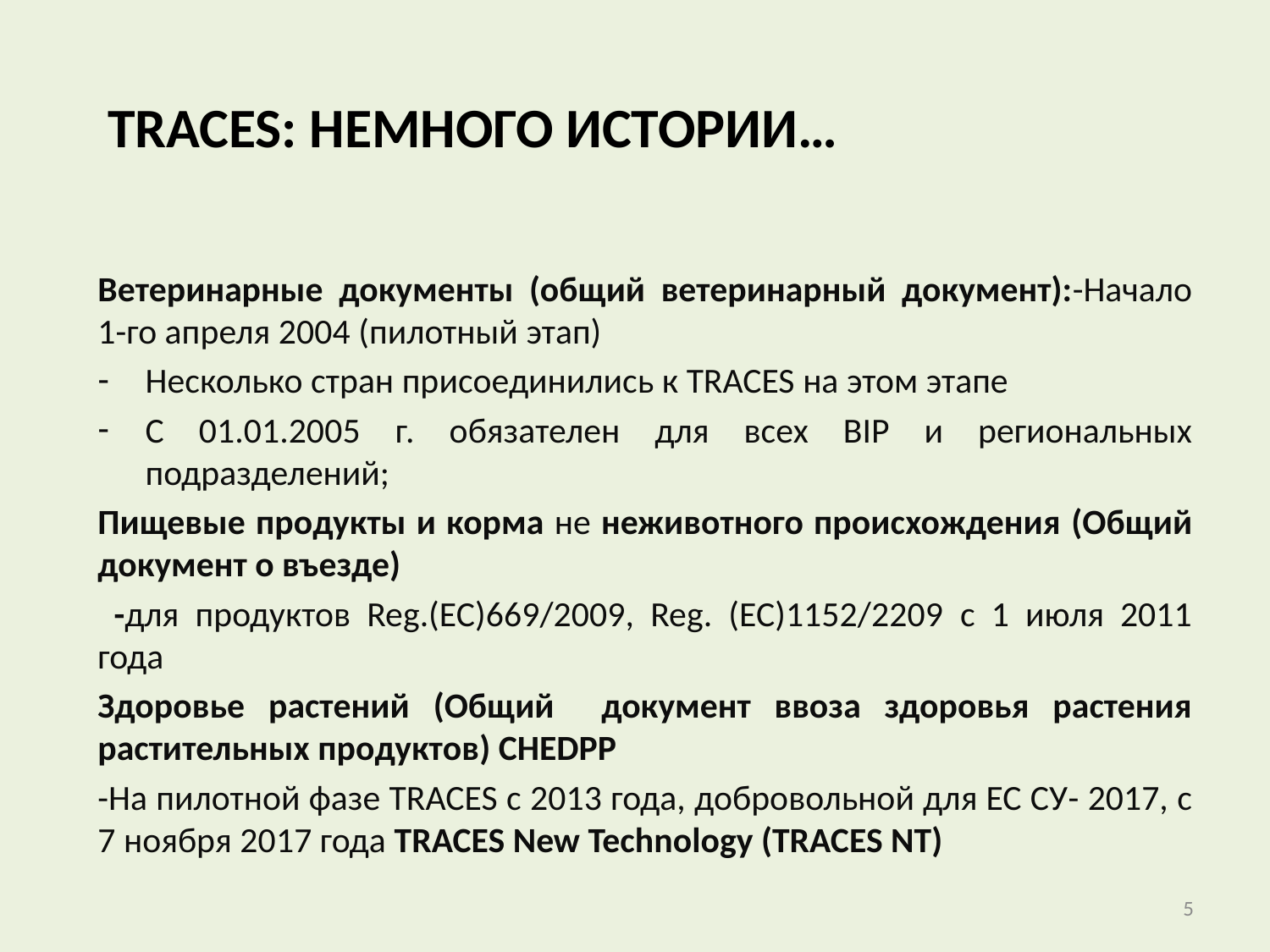

# TRACES: НЕМНОГО ИСТОРИИ…
Ветеринарные документы (общий ветеринарный документ):-Начало 1-го апреля 2004 (пилотный этап)
Несколько стран присоединились к TRACES на этом этапе
С 01.01.2005 г. обязателен для всех BIP и региональных подразделений;
Пищевые продукты и корма не неживотного происхождения (Общий документ о въезде)
 -для продуктов Reg.(EC)669/2009, Reg. (EC)1152/2209 с 1 июля 2011 года
Здоровье растений (Общий  документ ввоза здоровья растения растительных продуктов) CHEDPP
-На пилотной фазе TRACES с 2013 года, добровольной для ЕС СУ- 2017, с 7 ноября 2017 года TRACES New Technology (TRACES NT)
5